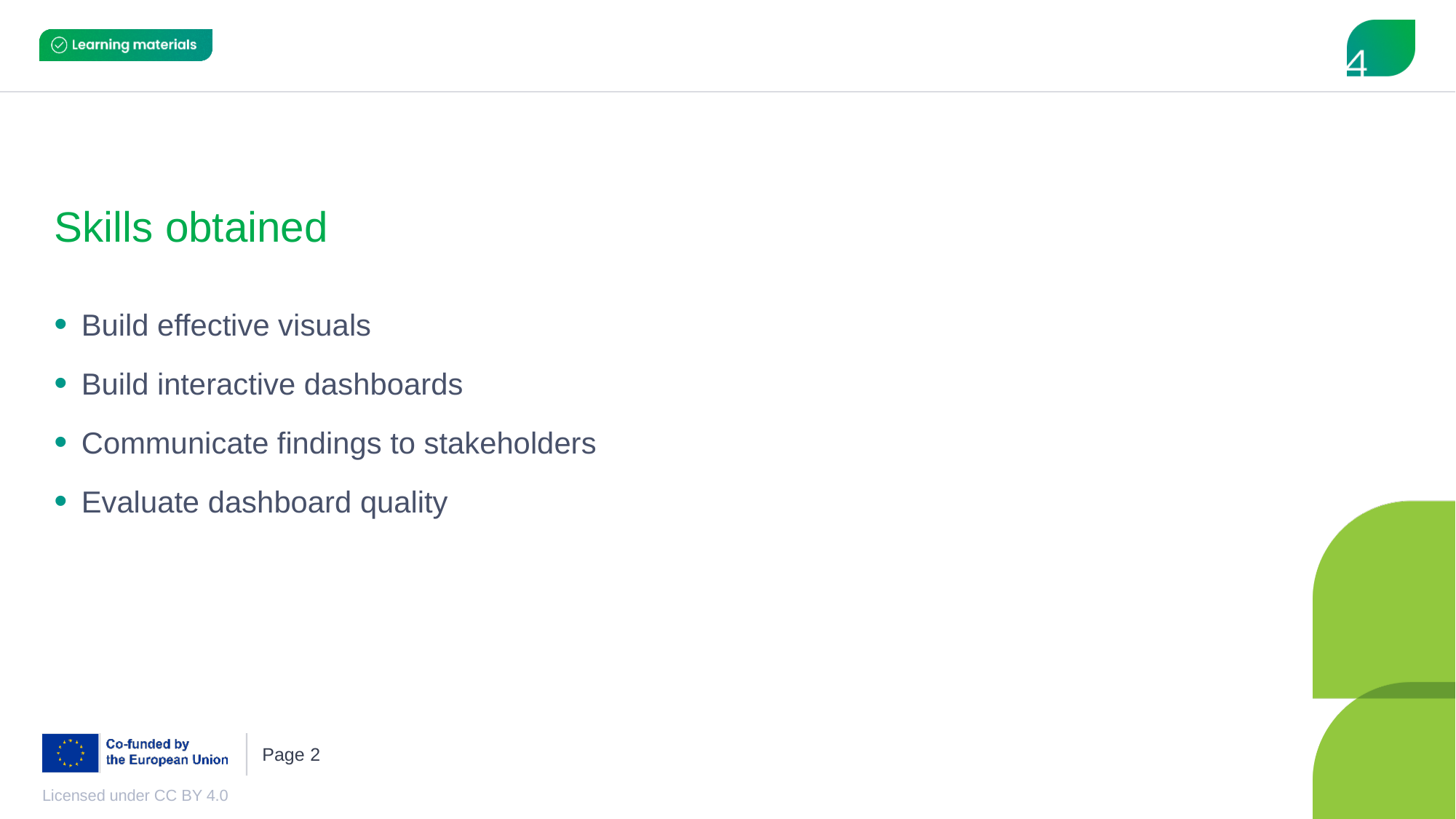

# Skills obtained
Build effective visuals
Build interactive dashboards
Communicate findings to stakeholders
Evaluate dashboard quality